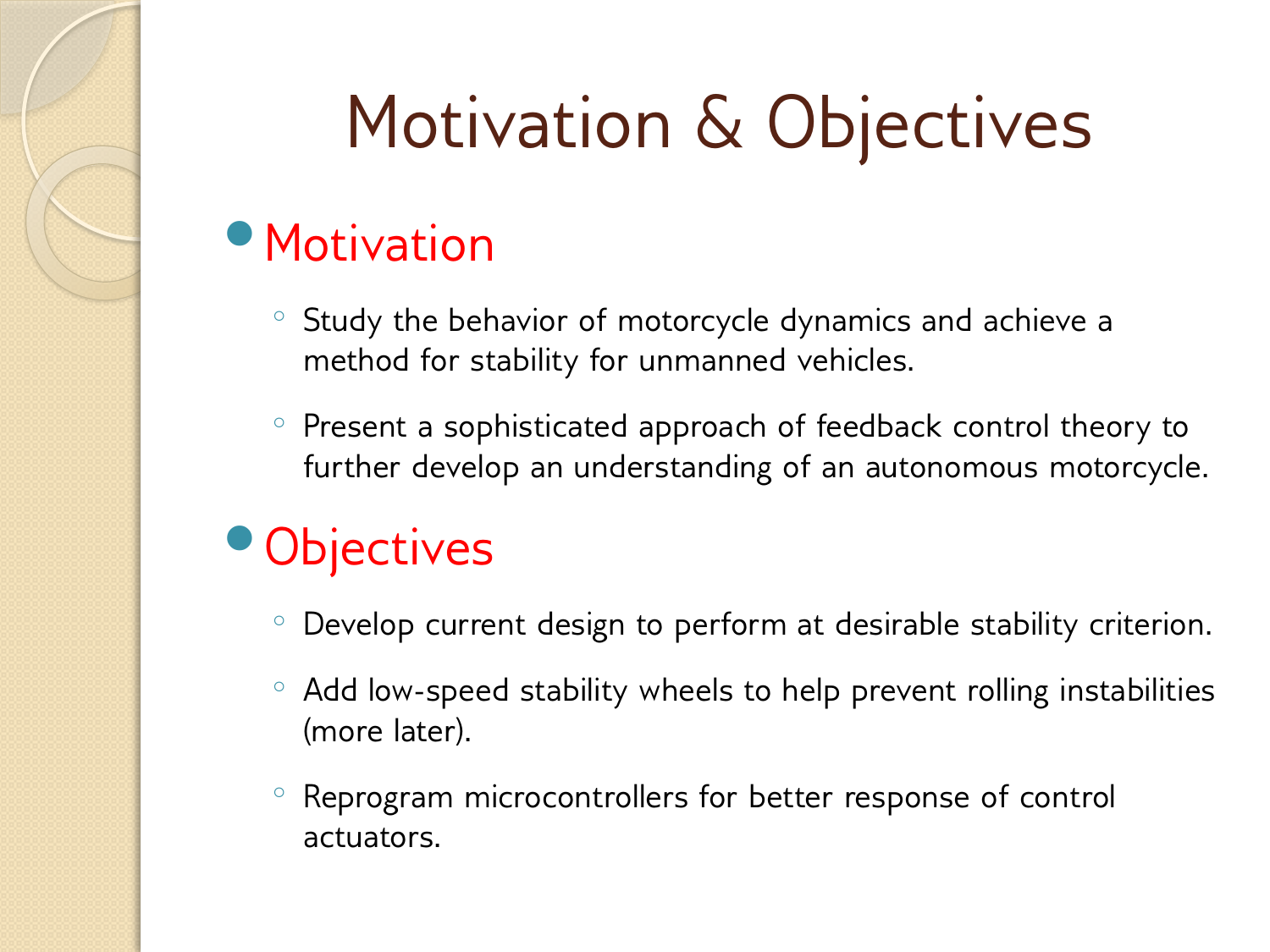

# Motivation & Objectives
Motivation
Study the behavior of motorcycle dynamics and achieve a method for stability for unmanned vehicles.
Present a sophisticated approach of feedback control theory to further develop an understanding of an autonomous motorcycle.
Objectives
Develop current design to perform at desirable stability criterion.
Add low-speed stability wheels to help prevent rolling instabilities (more later).
Reprogram microcontrollers for better response of control actuators.